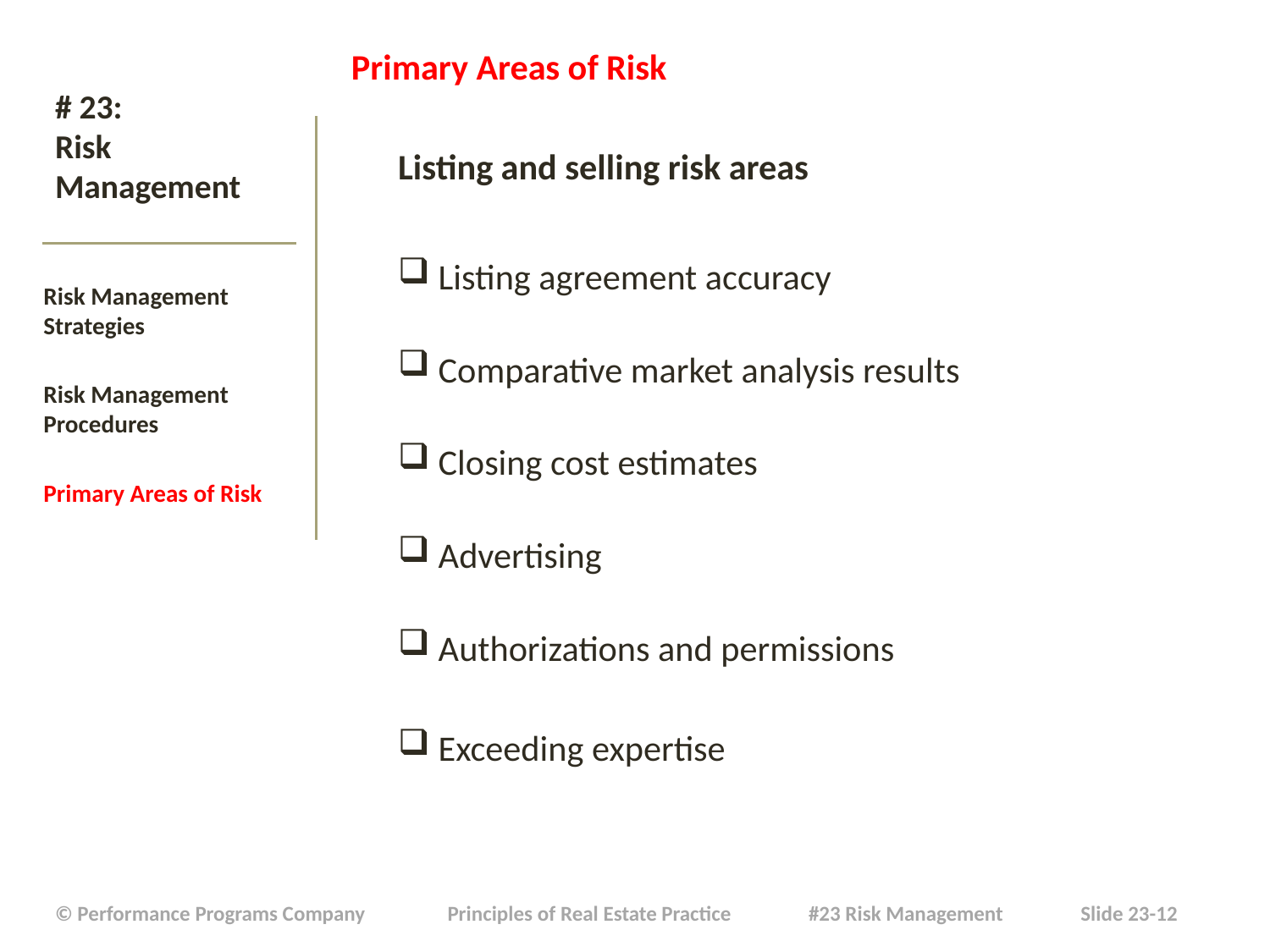

Primary Areas of Risk

Listing and selling risk areas

Listing agreement accuracy
Comparative market analysis results
Closing cost estimates
Advertising
Authorizations and permissions

Exceeding expertise

# # 23: Risk Management

Risk Management Strategies

Risk Management Procedures

Primary Areas of Risk

| © Performance Programs Company Principles of Real Estate Practice #23 Risk Management Slide 23-12 |
| --- |